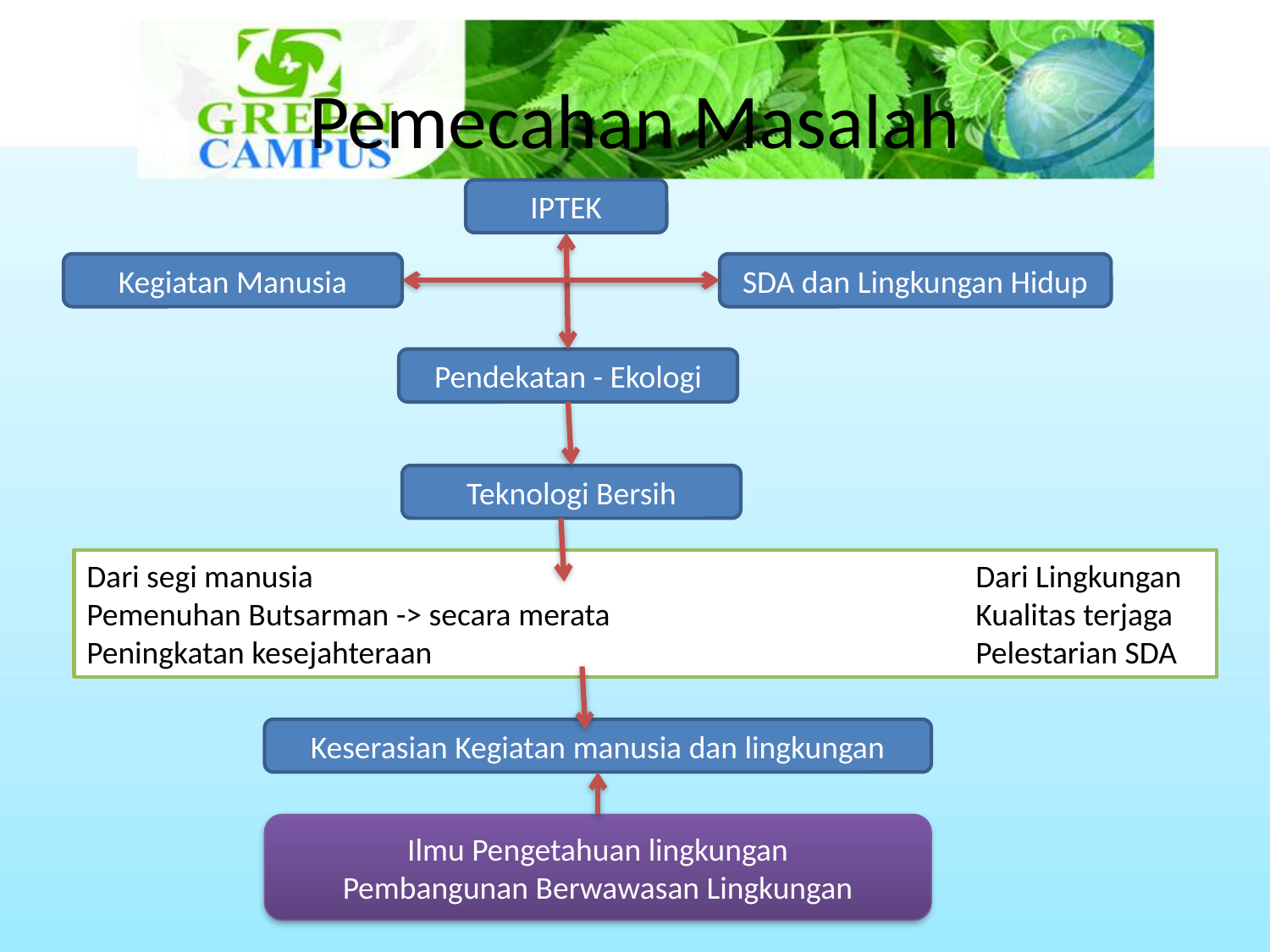

# Pemecahan Masalah
IPTEK
Kegiatan Manusia
SDA dan Lingkungan Hidup
Pendekatan - Ekologi
Teknologi Bersih
Dari segi manusia						Dari Lingkungan
Pemenuhan Butsarman -> secara merata			Kualitas terjaga
Peningkatan kesejahteraan					Pelestarian SDA
Keserasian Kegiatan manusia dan lingkungan
Ilmu Pengetahuan lingkungan
Pembangunan Berwawasan Lingkungan